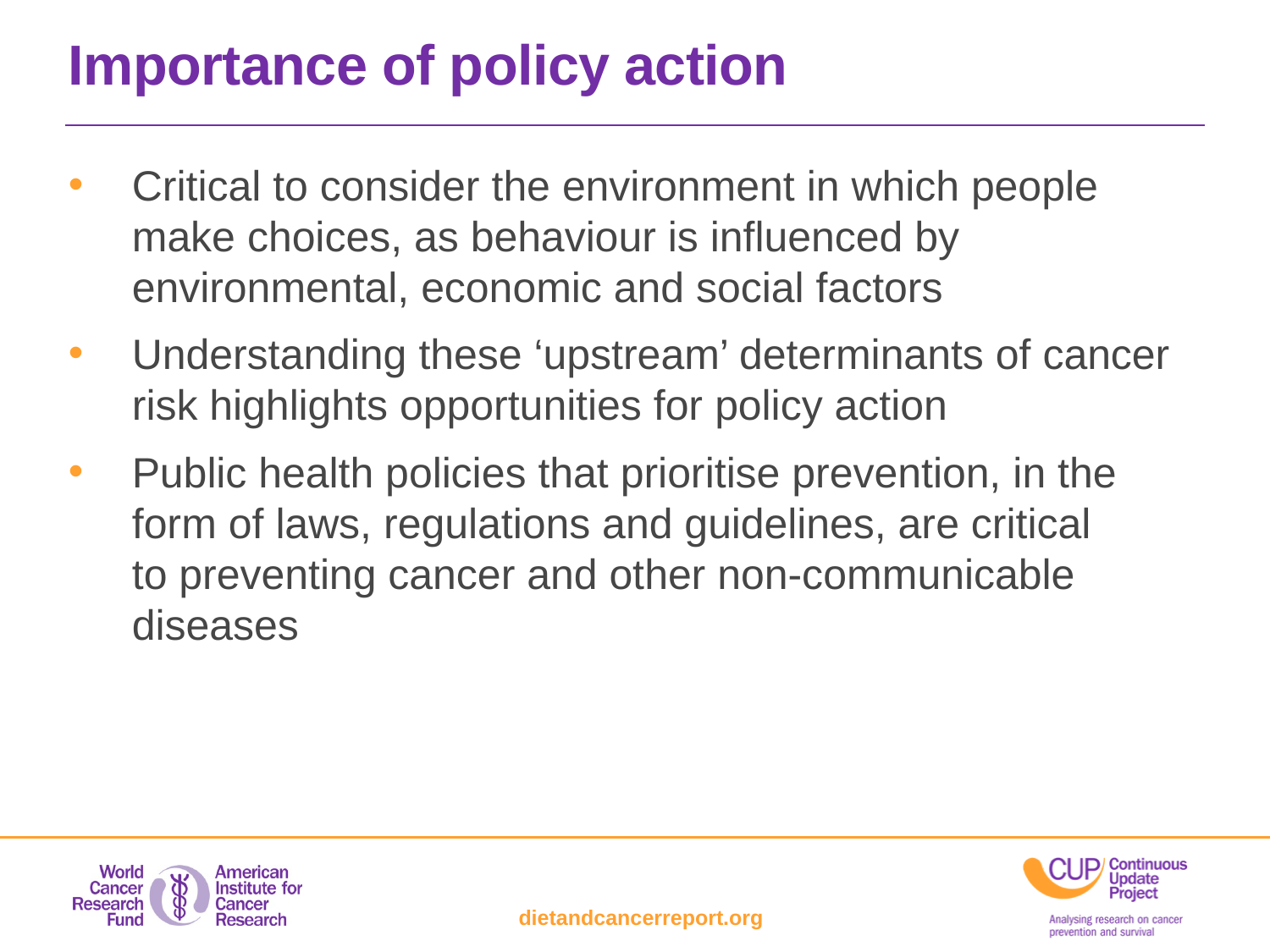

Importance of policy action
Critical to consider the environment in which people make choices, as behaviour is influenced by environmental, economic and social factors
Understanding these ‘upstream’ determinants of cancer risk highlights opportunities for policy action
Public health policies that prioritise prevention, in the form of laws, regulations and guidelines, are critical
to preventing cancer and other non-communicable diseases